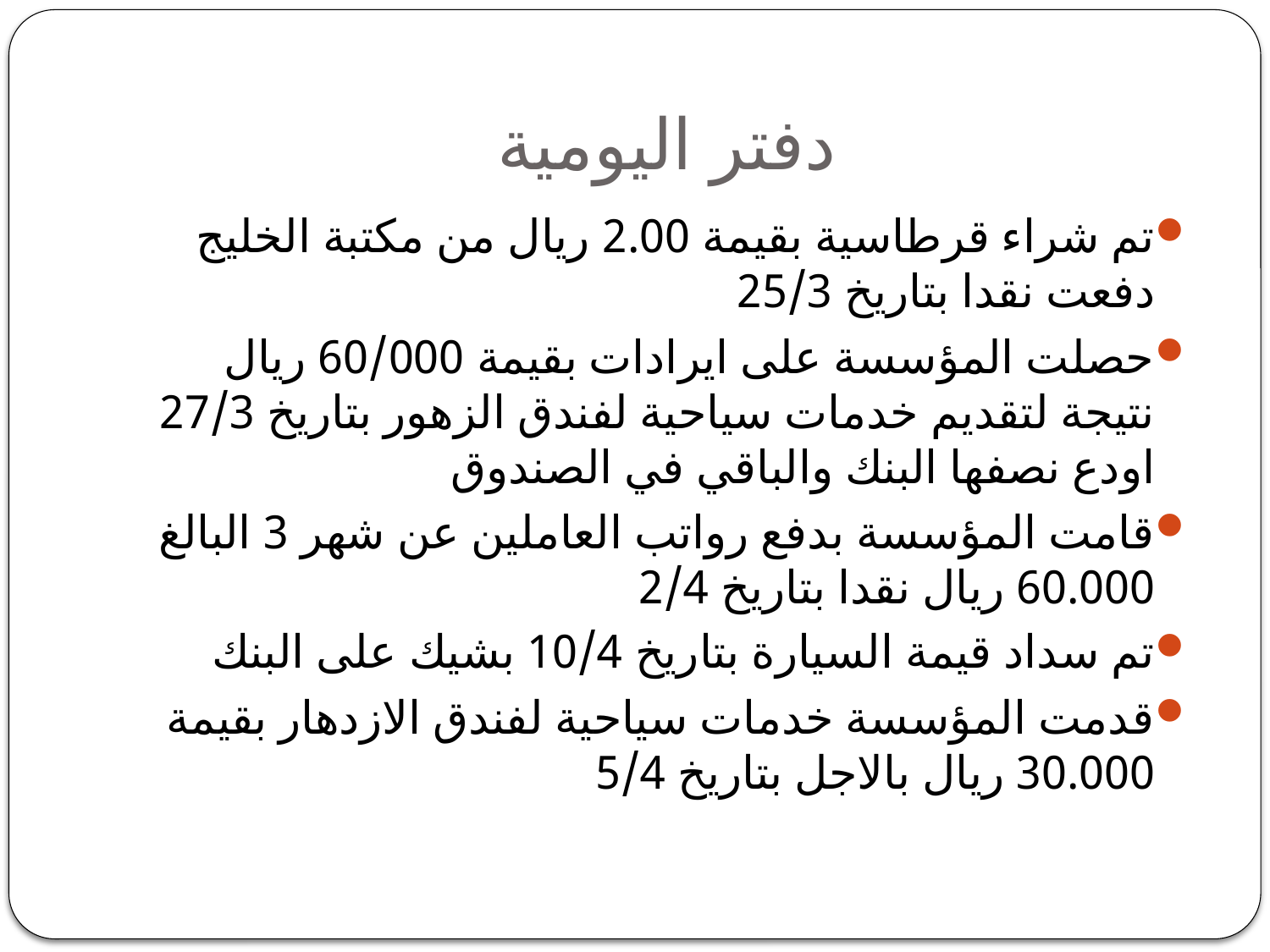

# دفتر اليومية
تم شراء قرطاسية بقيمة 2.00 ريال من مكتبة الخليج دفعت نقدا بتاريخ 25/3
حصلت المؤسسة على ايرادات بقيمة 60/000 ريال نتيجة لتقديم خدمات سياحية لفندق الزهور بتاريخ 27/3 اودع نصفها البنك والباقي في الصندوق
قامت المؤسسة بدفع رواتب العاملين عن شهر 3 البالغ 60.000 ريال نقدا بتاريخ 2/4
تم سداد قيمة السيارة بتاريخ 10/4 بشيك على البنك
قدمت المؤسسة خدمات سياحية لفندق الازدهار بقيمة 30.000 ريال بالاجل بتاريخ 5/4